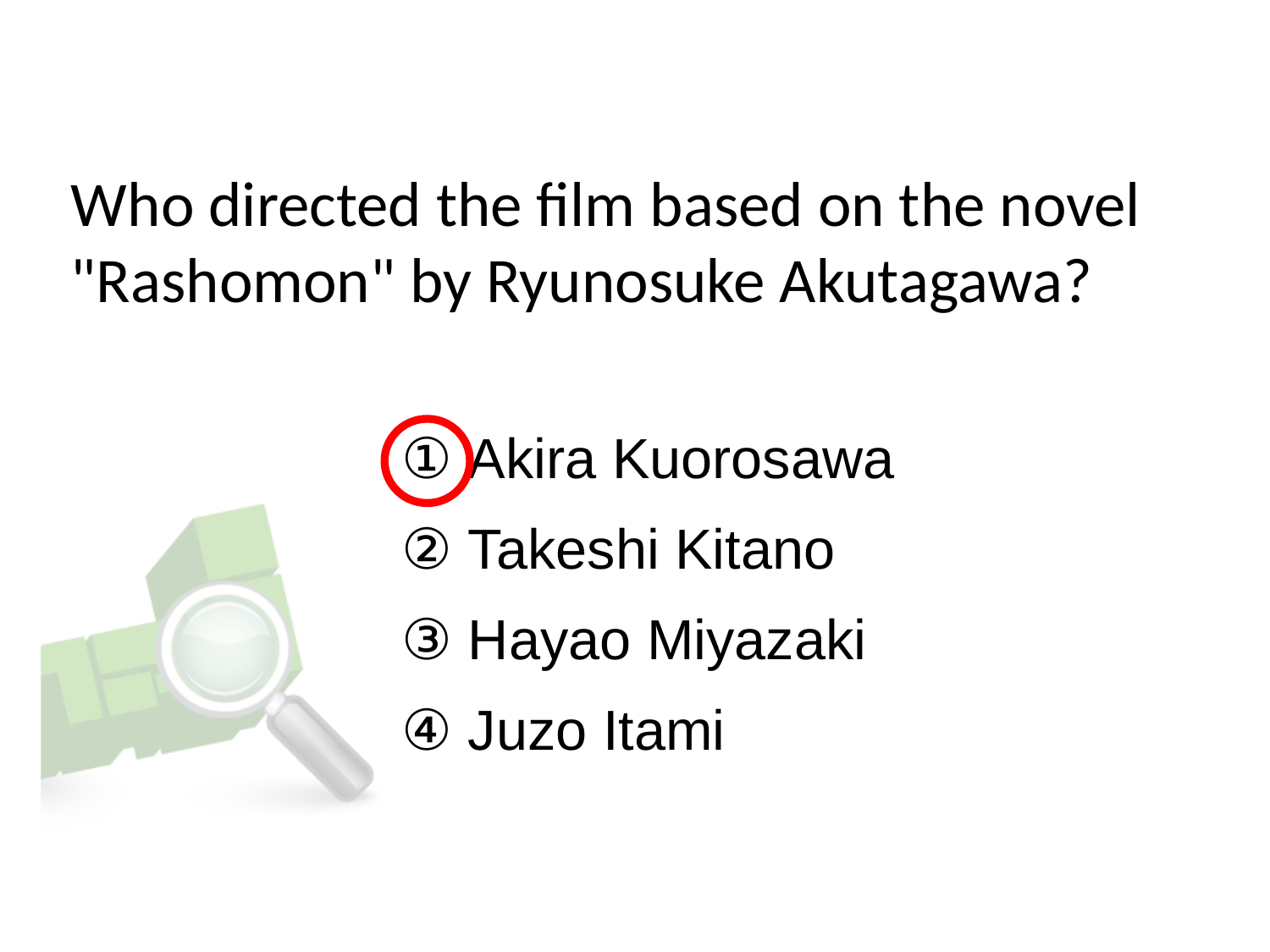

# Who directed the film based on the novel "Rashomon" by Ryunosuke Akutagawa?
① Akira Kuorosawa
② Takeshi Kitano
③ Hayao Miyazaki
④ Juzo Itami